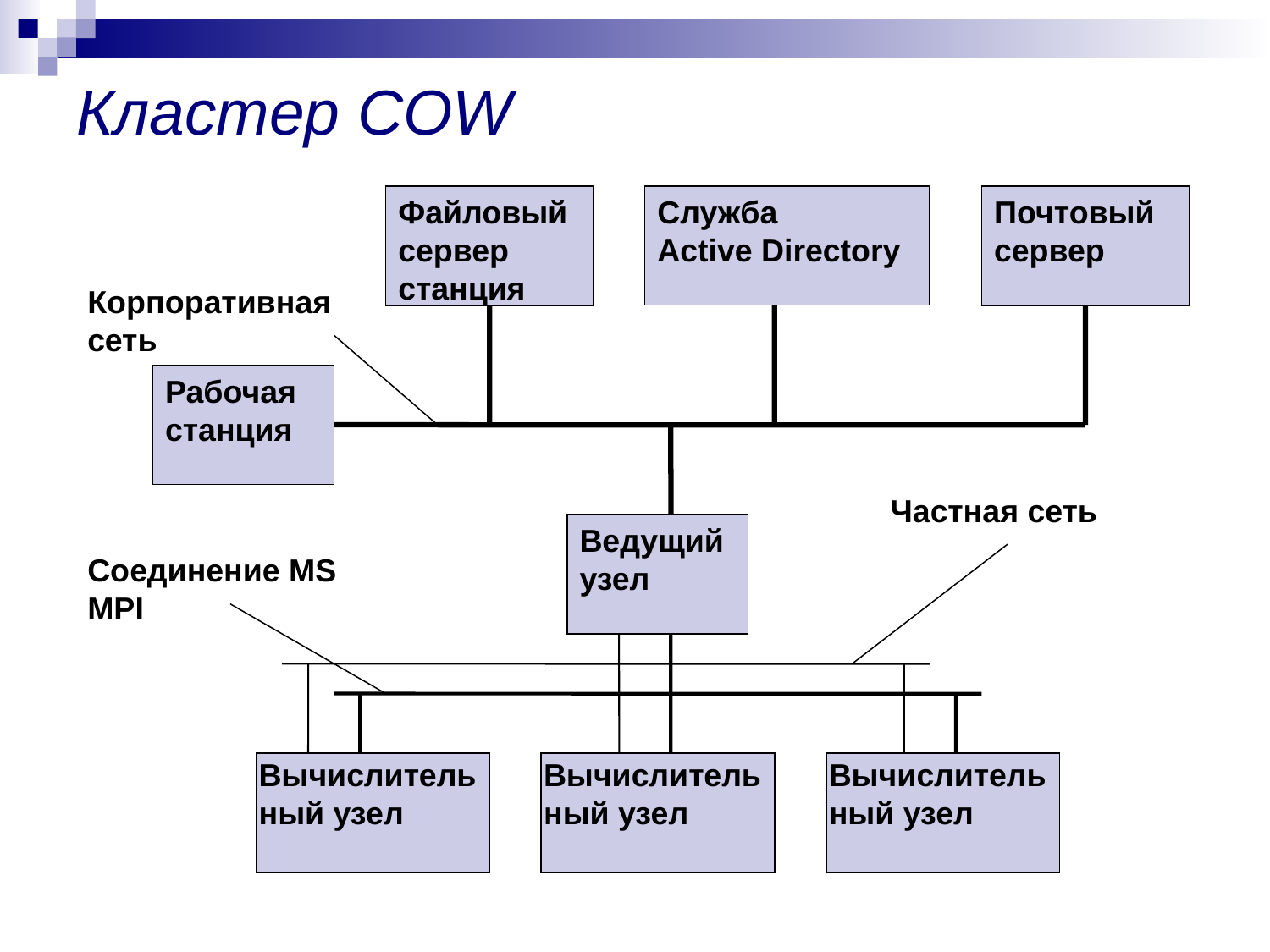

# Кластер COW

Файловый сервер
станция
Служба
Active Directory
Почтовый сервер
Корпоративная сеть

Рабочая
станция

Частная сеть
Ведущий узел
Соединение MS MPI

Вычислительный узел
Вычислительный узел
Вычислительный узел